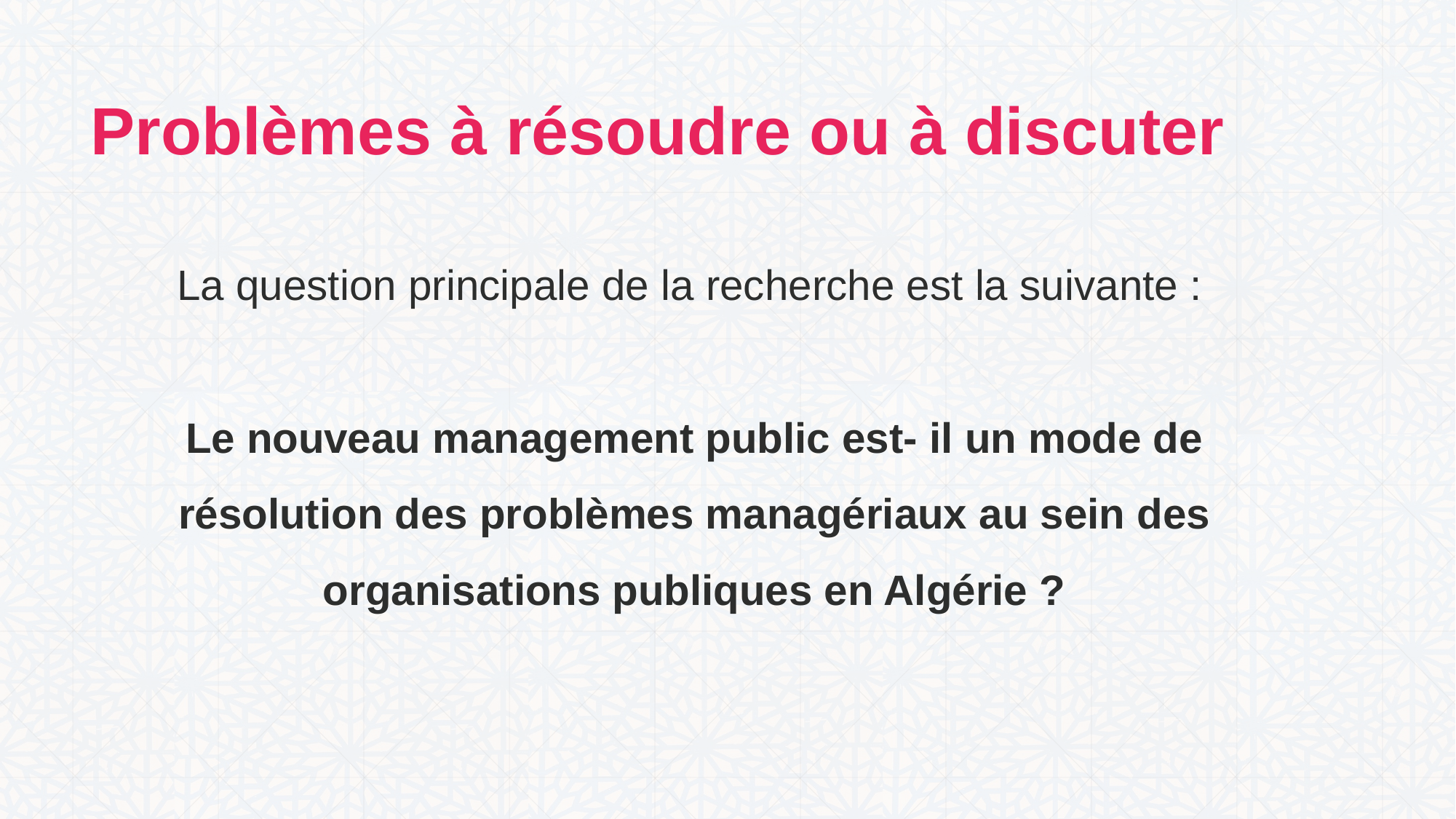

Problèmes à résoudre ou à discuter
La question principale de la recherche est la suivante :

Le nouveau management public est- il un mode de résolution des problèmes managériaux au sein des organisations publiques en Algérie ?

4